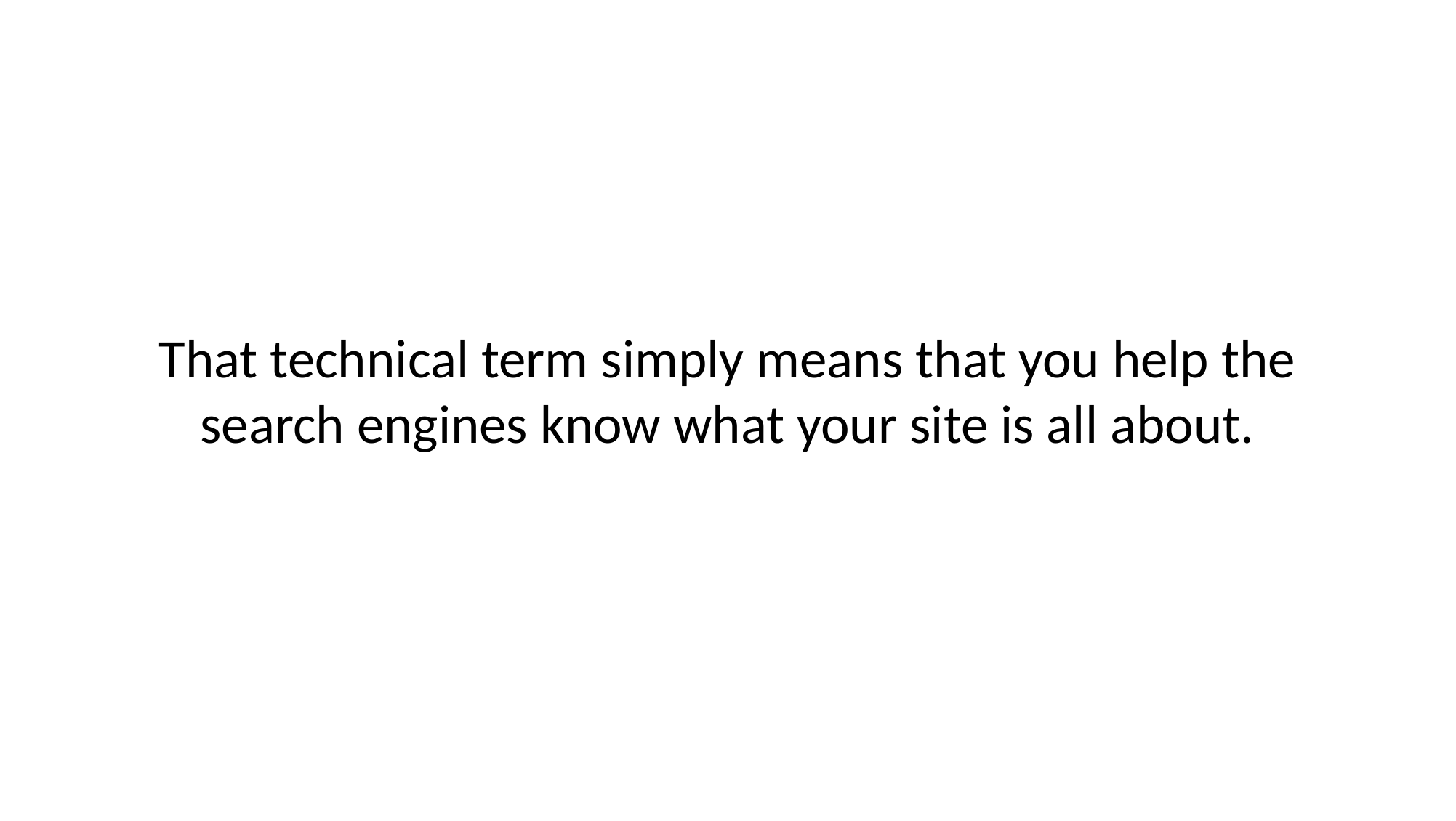

# That technical term simply means that you help the search engines know what your site is all about.